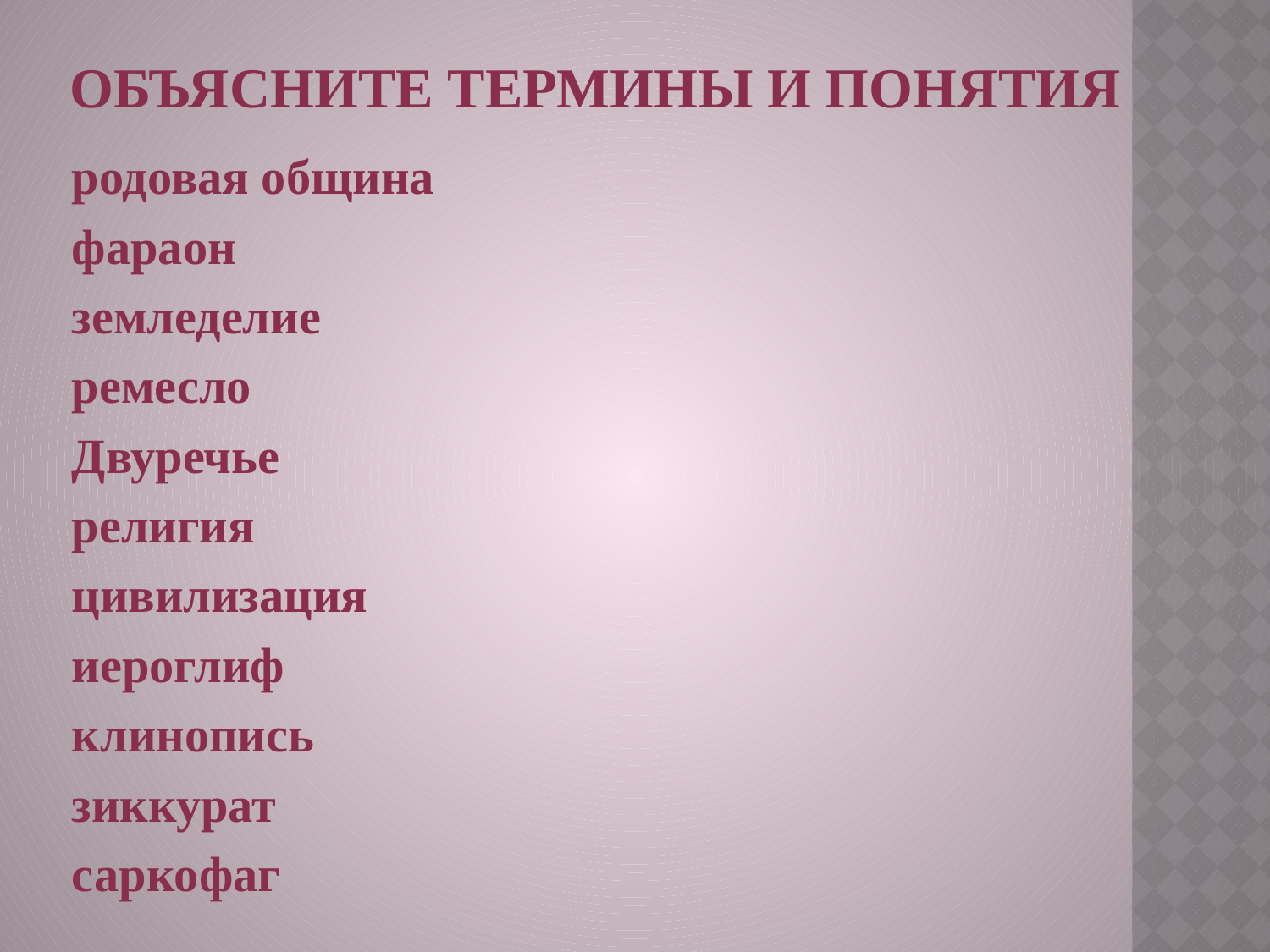

# ОБЪЯСНИТЕ ТЕРМИНЫ И ПОНЯТИЯ
родовая община
фараон
земледелие
ремесло
Двуречье
религия
цивилизация
иероглиф
клинопись
зиккурат
саркофаг